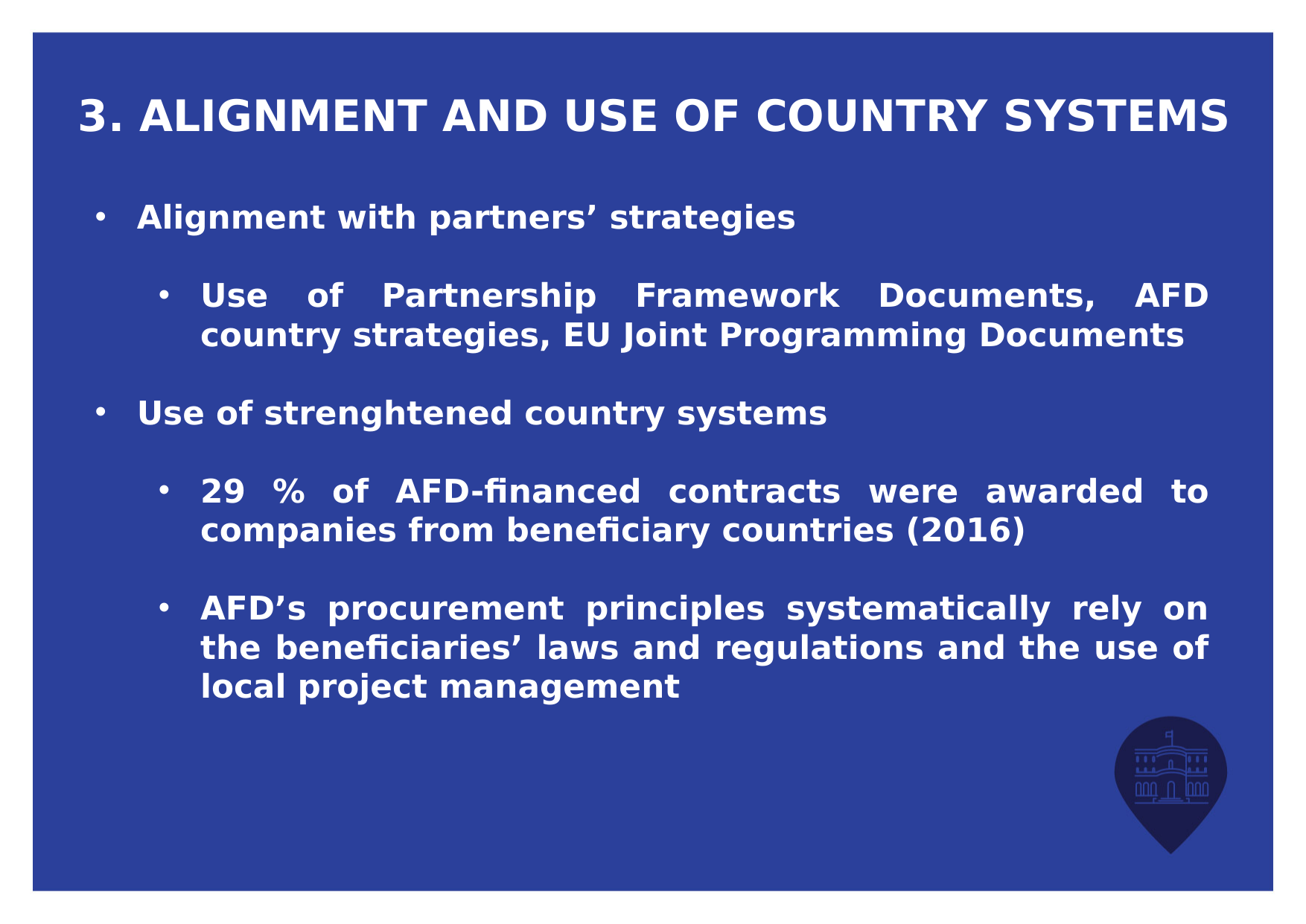

# 3. ALIGNMENT and use of country systems
Alignment with partners’ strategies

Use of Partnership Framework Documents, AFD country strategies, EU Joint Programming Documents

Use of strenghtened country systems

29 % of AFD-financed contracts were awarded to companies from beneficiary countries (2016)

AFD’s procurement principles systematically rely on the beneficiaries’ laws and regulations and the use of local project management